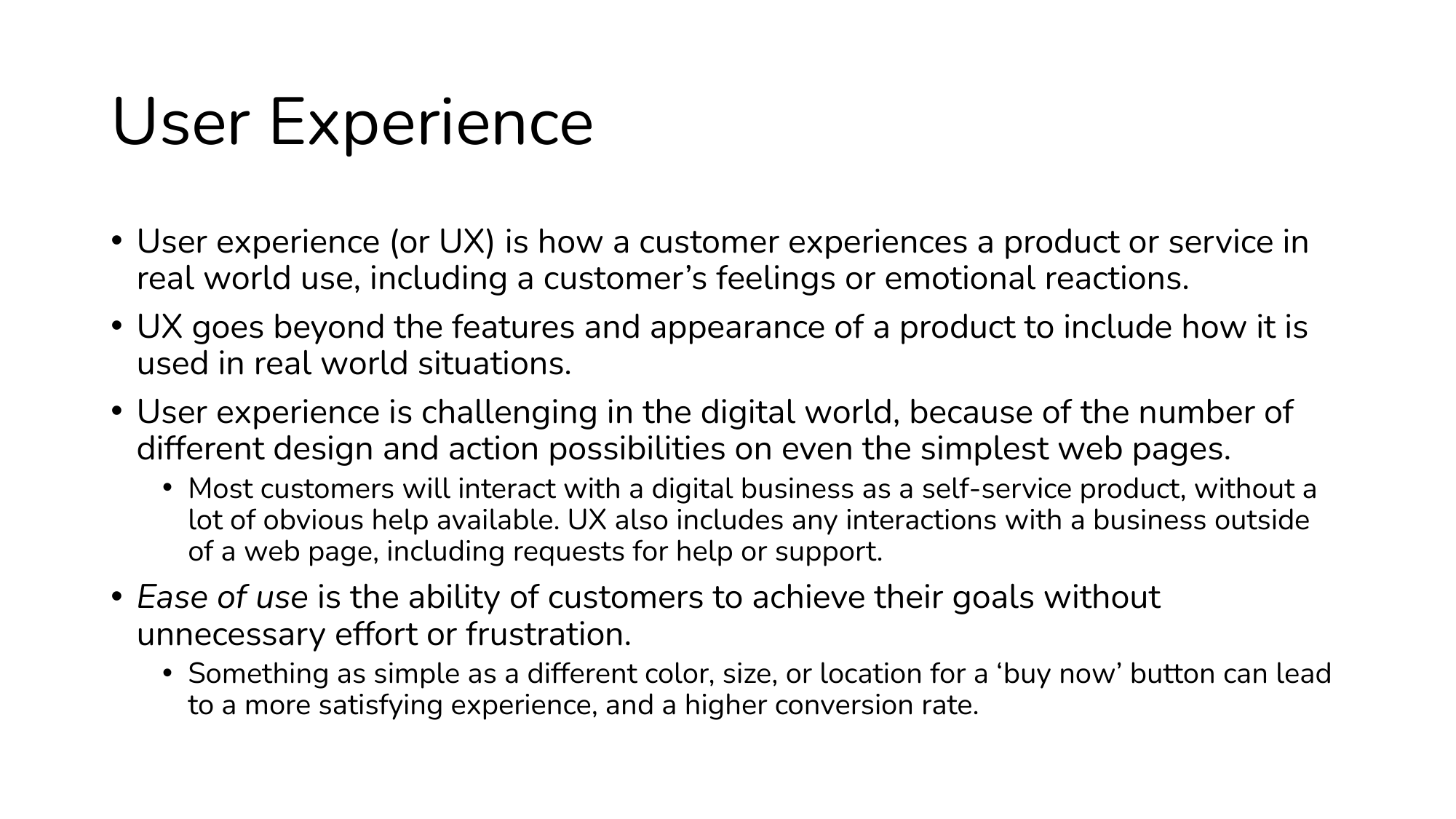

# User Experience
User experience (or UX) is how a customer experiences a product or service in real world use, including a customer’s feelings or emotional reactions.
UX goes beyond the features and appearance of a product to include how it is used in real world situations.
User experience is challenging in the digital world, because of the number of different design and action possibilities on even the simplest web pages.
Most customers will interact with a digital business as a self-service product, without a lot of obvious help available. UX also includes any interactions with a business outside of a web page, including requests for help or support.
Ease of use is the ability of customers to achieve their goals without unnecessary effort or frustration.
Something as simple as a different color, size, or location for a ‘buy now’ button can lead to a more satisfying experience, and a higher conversion rate.